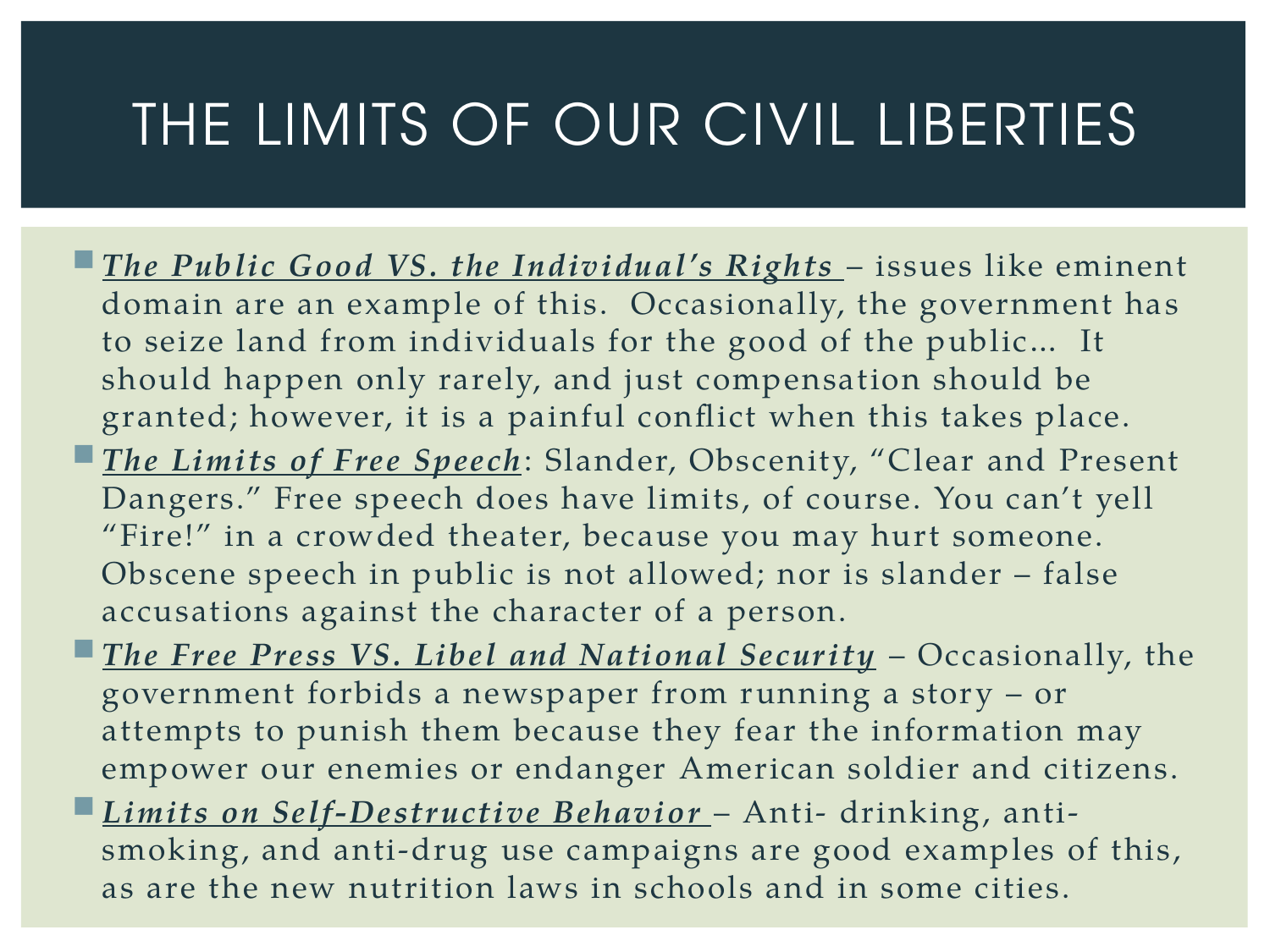

# The limits of our civil liberties
The Public Good VS. the Individual’s Rights – issues like eminent domain are an example of this.  Occasionally, the government has to seize land from individuals for the good of the public…  It should happen only rarely, and just compensation should be granted; however, it is a painful conflict when this takes place.
The Limits of Free Speech: Slander, Obscenity, “Clear and Present Dangers.” Free speech does have limits, of course. You can’t yell “Fire!” in a crowded theater, because you may hurt someone.  Obscene speech in public is not allowed; nor is slander – false accusations against the character of a person.
The Free Press VS. Libel and National Security – Occasionally, the government forbids a newspaper from running a story – or attempts to punish them because they fear the information may empower our enemies or endanger American soldier and citizens.
Limits on Self-Destructive Behavior – Anti- drinking, anti-smoking, and anti-drug use campaigns are good examples of this, as are the new nutrition laws in schools and in some cities.